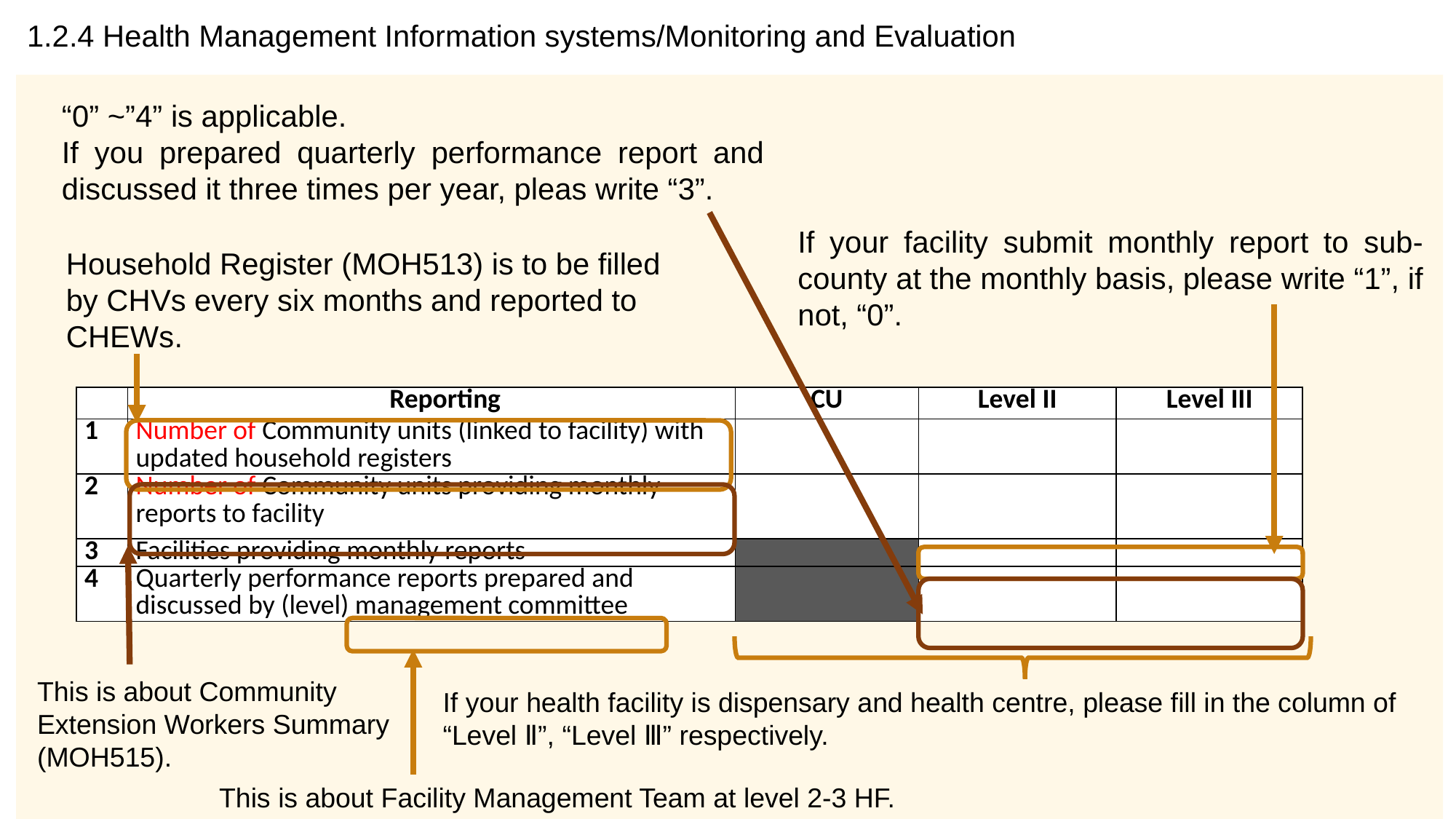

| 1.2.4 Health Management Information systems/Monitoring and Evaluation |
| --- |

“0” ~”4” is applicable.
If you prepared quarterly performance report and discussed it three times per year, pleas write “3”.
If your facility submit monthly report to sub-county at the monthly basis, please write “1”, if not, “0”.
Household Register (MOH513) is to be filled by CHVs every six months and reported to CHEWs.

|  | Reporting | CU | Level II | Level III |
| --- | --- | --- | --- | --- |
| 1 | Number of Community units (linked to facility) with updated household registers |  |  |  |
| 2 | Number of Community units providing monthly reports to facility |  |  |  |
| 3 | Facilities providing monthly reports |  |  |  |
| 4 | Quarterly performance reports prepared and discussed by (level) management committee |  |  |  |

This is about Community  Extension Workers Summary (MOH515).
If your health facility is dispensary and health centre, please fill in the column of “Level Ⅱ”, “Level Ⅲ” respectively.
This is about Facility Management Team at level 2-3 HF.